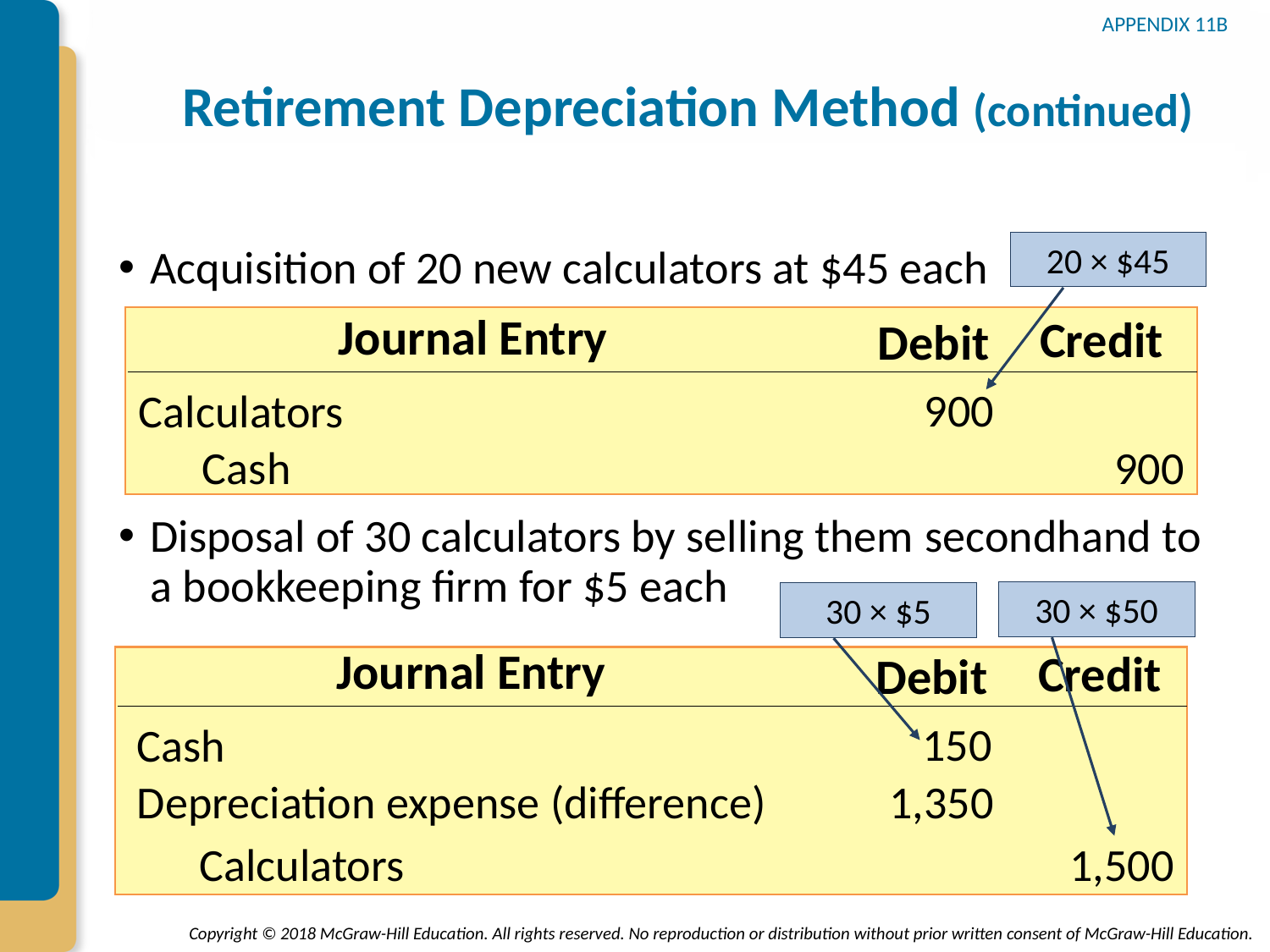

# Retirement Depreciation Method (continued)
APPENDIX 11B

Acquisition of 20 new calculators at $45 each

Disposal of 30 calculators by selling them secondhand to a bookkeeping firm for $5 each

20 × $45
Journal Entry
Credit
Debit

900
Calculators
900
Cash
30 × $50
30 × $5
Journal Entry
Credit
Debit

150
Cash
1,350
Depreciation expense (difference)
Calculators
1,500